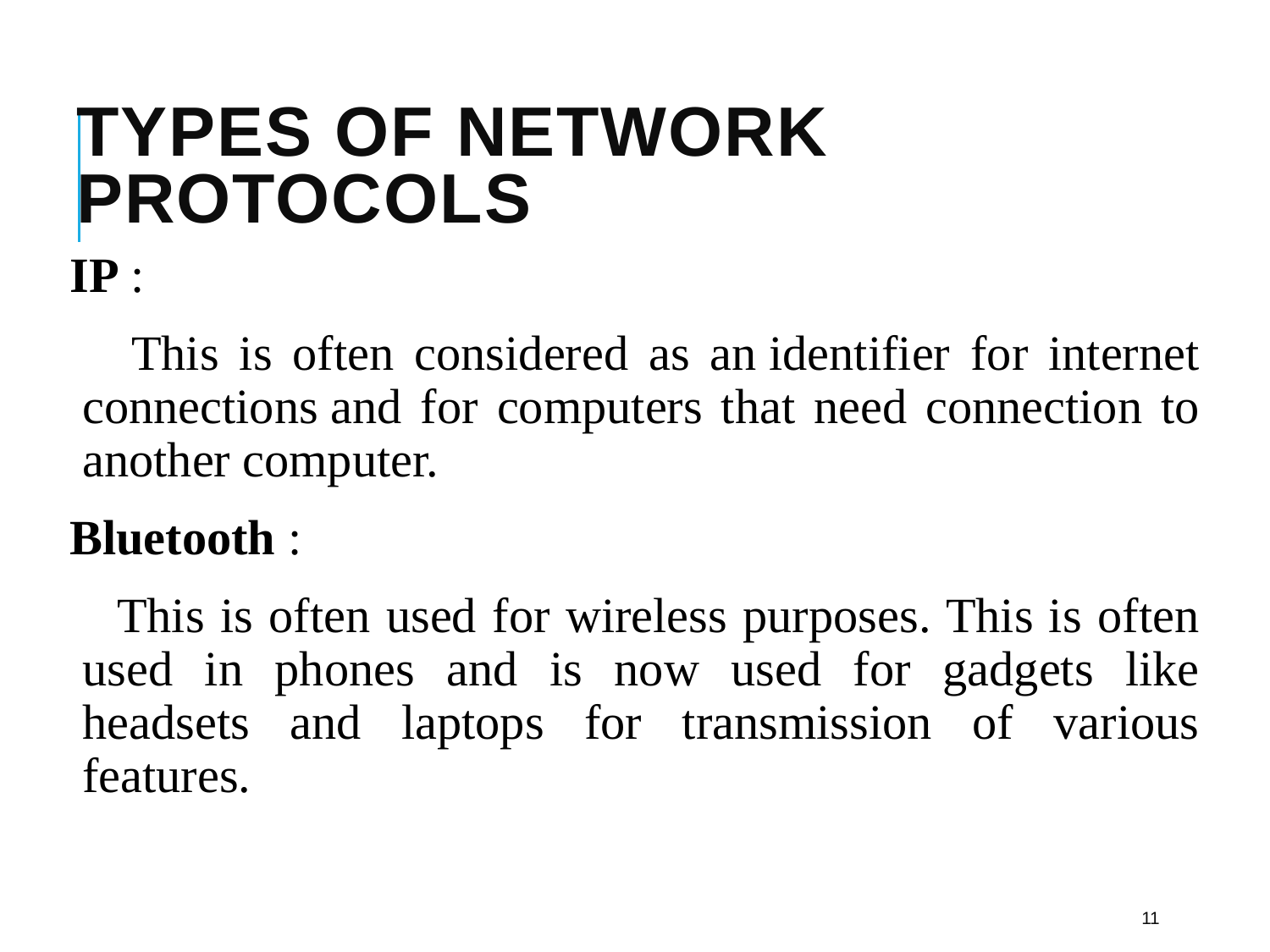

# Types of Network Protocols
IP :
   This is often considered as an identifier for internet connections and for computers that need connection to another computer.
Bluetooth :
   This is often used for wireless purposes. This is often used in phones and is now used for gadgets like headsets and laptops for transmission of various features.

11